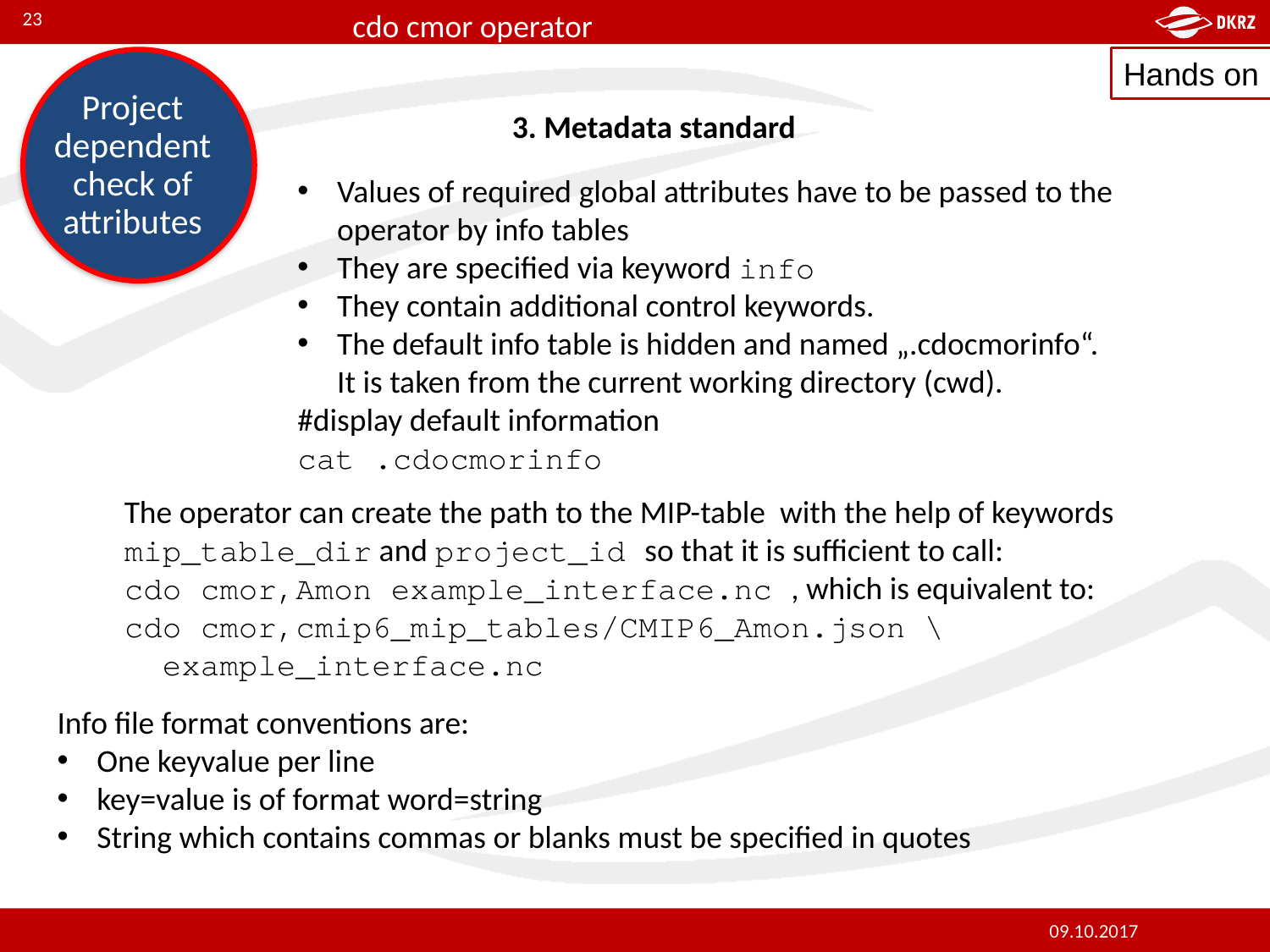

23

Project dependent check of attributes
3. Metadata standard

Values of required global attributes have to be passed to the operator by info tables
They are specified via keyword info
They contain additional control keywords.
The default info table is hidden and named „.cdocmorinfo“. It is taken from the current working directory (cwd).
#display default information
cat .cdocmorinfo
The operator can create the path to the MIP-table  with the help of keywords mip_table_dir and project_id so that it is sufficient to call:
cdo cmor,Amon example_interface.nc , which is equivalent to:
cdo cmor,cmip6_mip_tables/CMIP6_Amon.json \
  example_interface.nc
Info file format conventions are:
One keyvalue per line
key=value is of format word=string
String which contains commas or blanks must be specified in quotes
09.10.2017